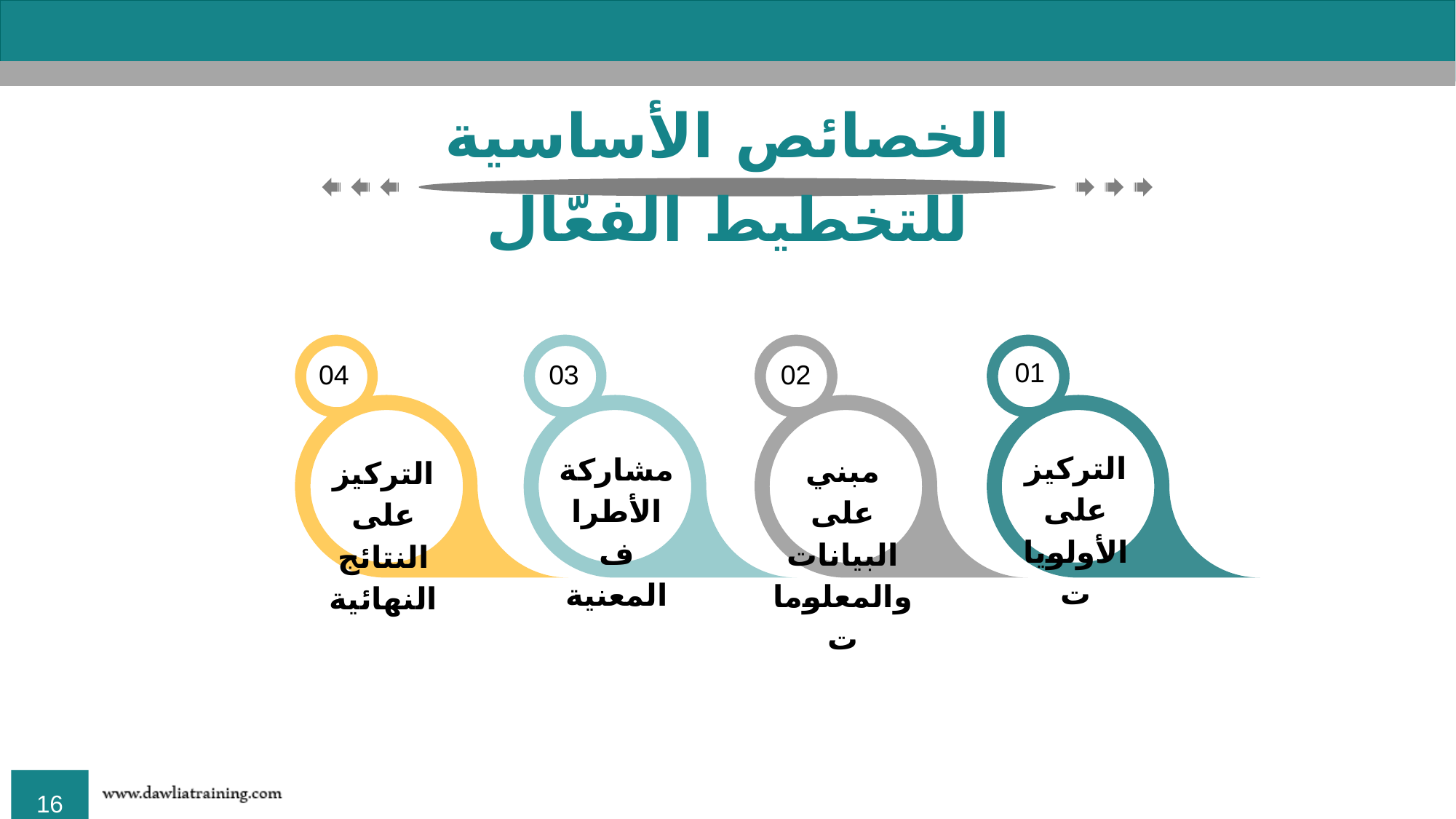

الخصائص الأساسية للتخطيط الفعّال

التركيز على النتائج النهائية
04

مشاركة الأطراف المعنية
03

مبني على البيانات والمعلومات
02

التركيز على الأولويات
01